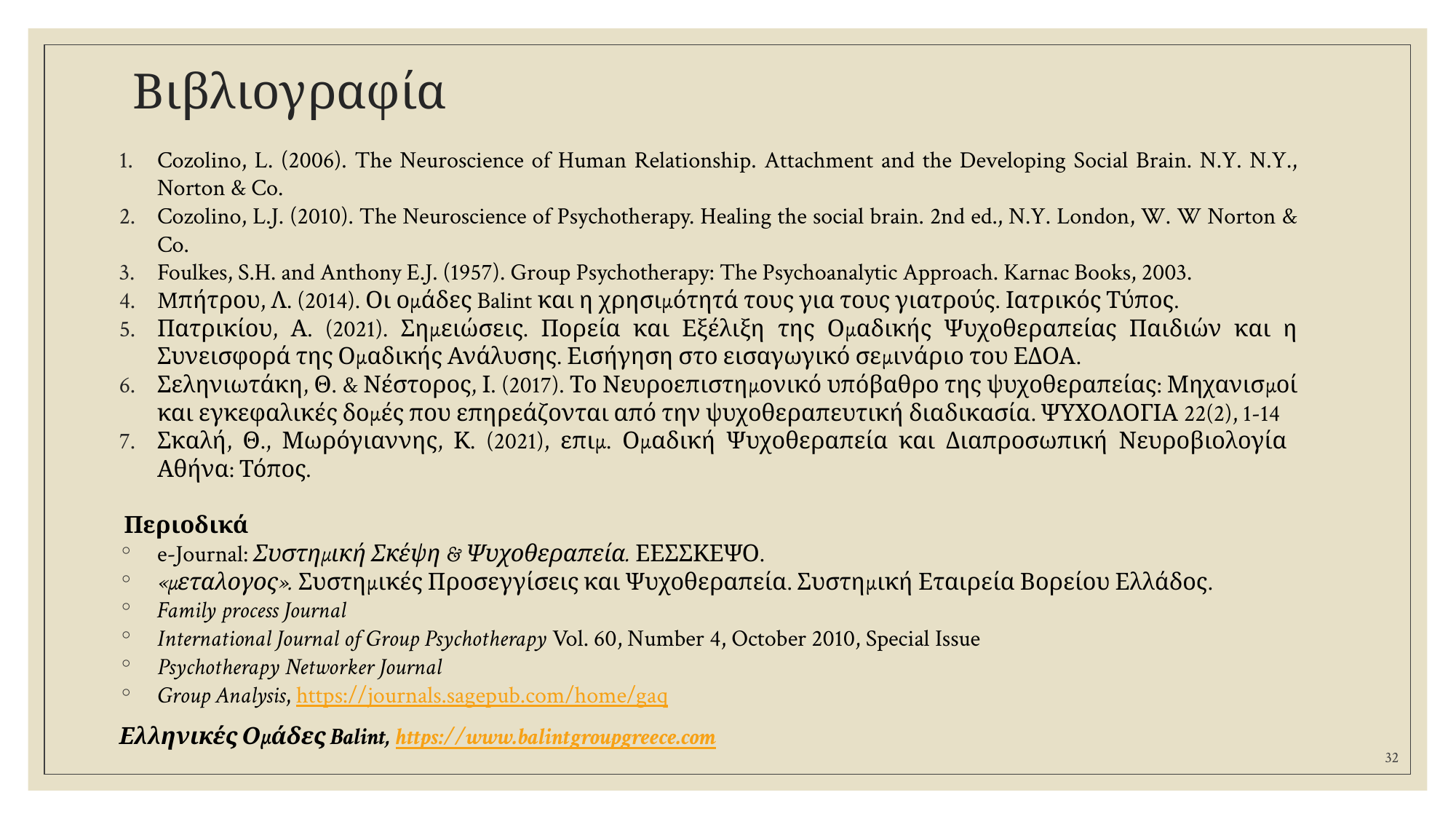

# Βιβλιογραφία
Cozolino, L. (2006). The Neuroscience of Human Relationship. Attachment and the Developing Social Brain. N.Y. N.Y., Norton & Co.
Cozolino, L.J. (2010). The Neuroscience of Psychotherapy. Healing the social brain. 2nd ed., N.Y. London, W. W Norton & Co.
Foulkes, S.H. and Anthony E.J. (1957). Group Psychotherapy: The Psychoanalytic Approach. Karnac Books, 2003.
Mπήτρου, Λ. (2014). Οι ομάδες Balint και η χρησιμότητά τους για τους γιατρούς. Ιατρικός Τύπος.
Πατρικίου, Α. (2021). Σημειώσεις. Πορεία και Εξέλιξη της Ομαδικής Ψυχοθεραπείας Παιδιών και η Συνεισφορά της Ομαδικής Ανάλυσης. Εισήγηση στο εισαγωγικό σεμινάριο του ΕΔΟΑ.
Σεληνιωτάκη, Θ. & Νέστορος, Ι. (2017). Το Νευροεπιστημονικό υπόβαθρο της ψυχοθεραπείας: Μηχανισμοί και εγκεφαλικές δομές που επηρεάζονται από την ψυχοθεραπευτική διαδικασία. ΨΥΧΟΛΟΓΙΑ 22(2), 1-14
Σκαλή, Θ., Μωρόγιαννης, Κ. (2021), επιμ. Ομαδική Ψυχοθεραπεία και Διαπροσωπική Νευροβιολογία  Αθήνα: Τόπος.

Περιοδικά
e-Journal: Συστημική Σκέψη & Ψυχοθεραπεία. ΕΕΣΣΚΕΨΟ.
«μεταλογος». Συστημικές Προσεγγίσεις και Ψυχοθεραπεία. Συστημική Εταιρεία Βορείου Ελλάδος.
Family process Journal
International Journal of Group Psychotherapy Vol. 60, Number 4, October 2010, Special Issue
Psychotherapy Networker Journal
Group Analysis, https://journals.sagepub.com/home/gaq
Ελληνικές Ομάδες Balint, https://www.balintgroupgreece.com
32